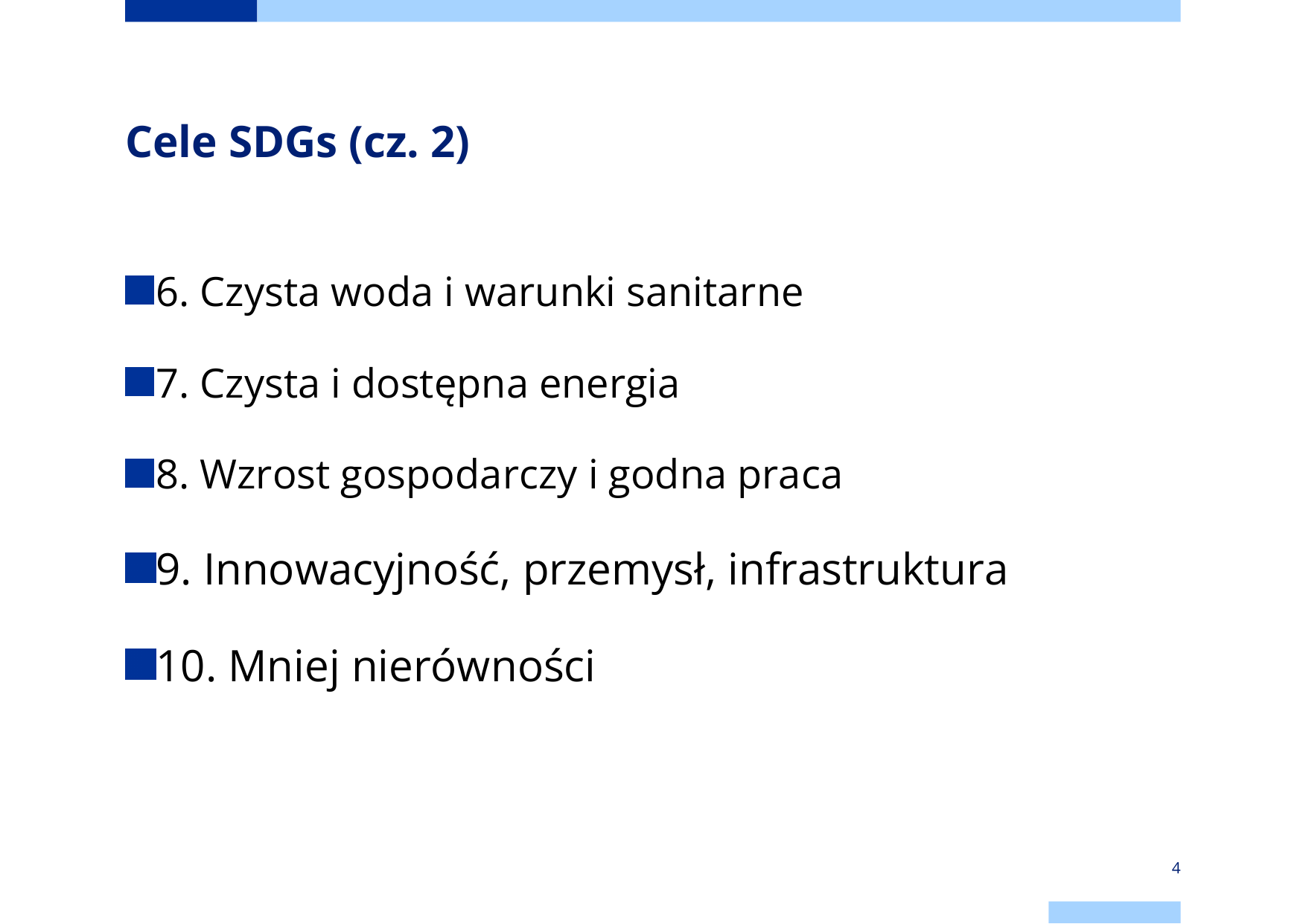

# Cele SDGs (cz. 2)
6. Czysta woda i warunki sanitarne
7. Czysta i dostępna energia
8. Wzrost gospodarczy i godna praca
9. Innowacyjność, przemysł, infrastruktura
10. Mniej nierówności
4